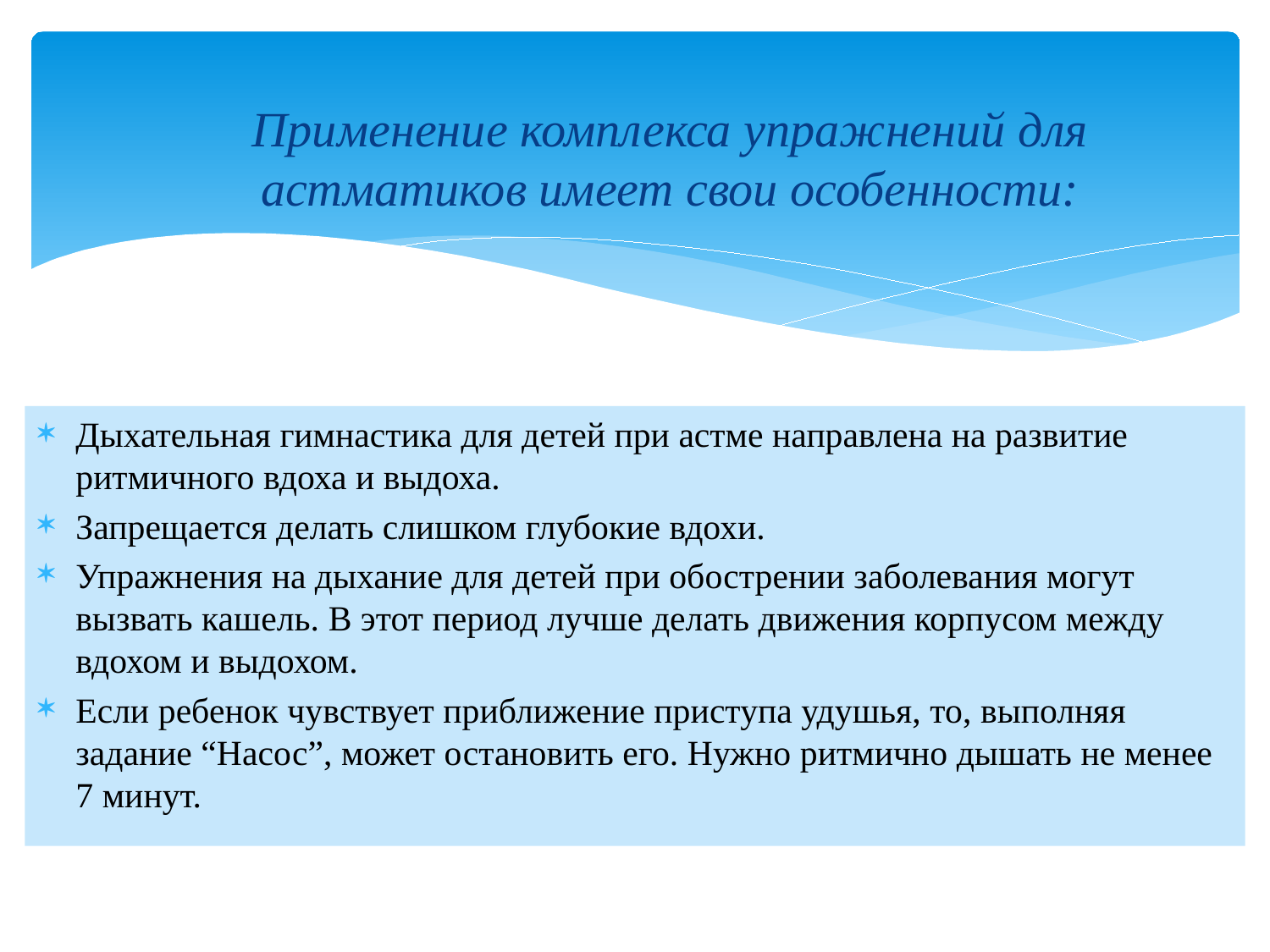

# Применение комплекса упражнений для астматиков имеет свои особенности:
Дыхательная гимнастика для детей при астме направлена на развитие ритмичного вдоха и выдоха.
Запрещается делать слишком глубокие вдохи.
Упражнения на дыхание для детей при обострении заболевания могут вызвать кашель. В этот период лучше делать движения корпусом между вдохом и выдохом.
Если ребенок чувствует приближение приступа удушья, то, выполняя задание “Насос”, может остановить его. Нужно ритмично дышать не менее 7 минут.